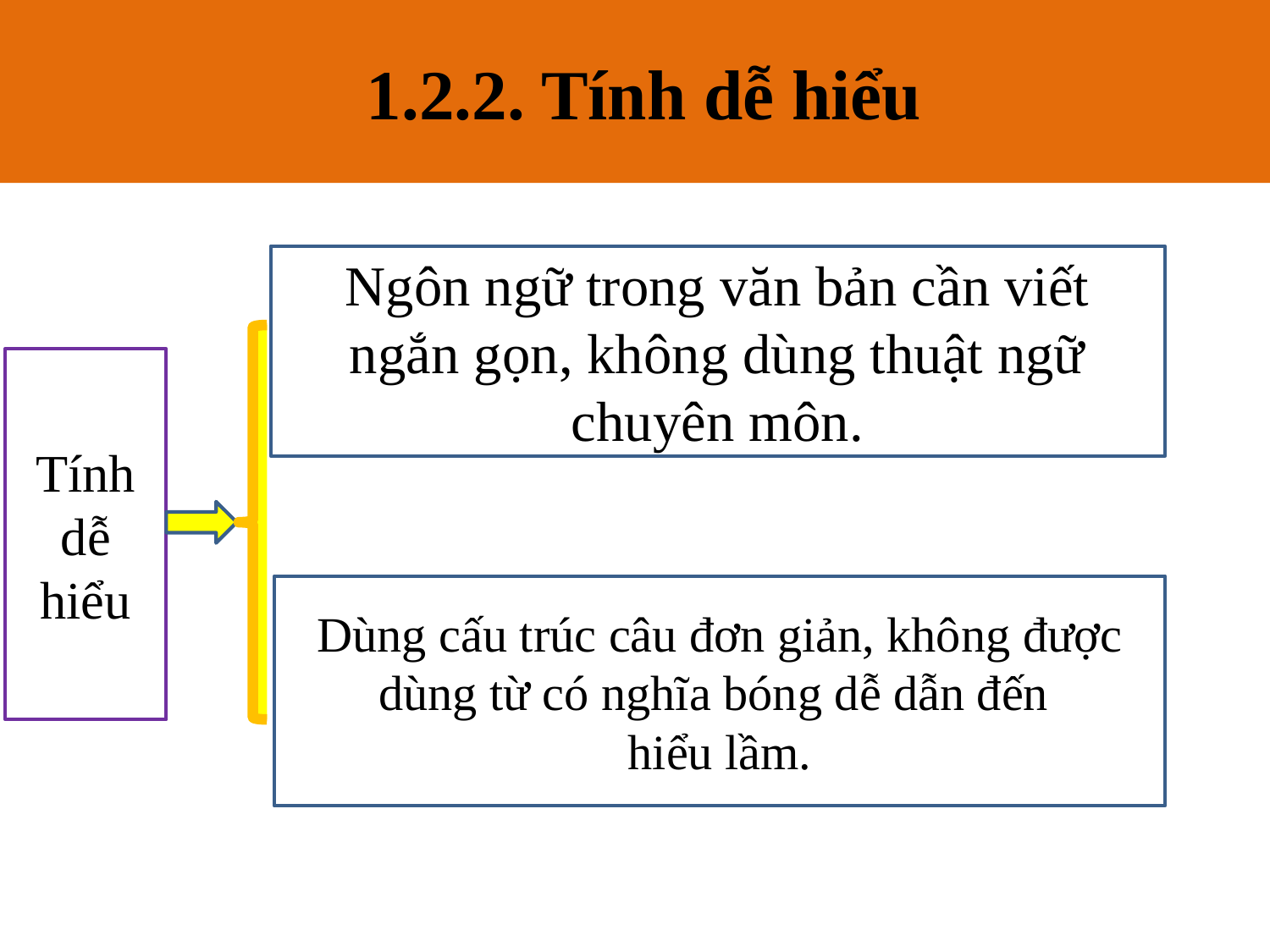

1.2.2. Tính dễ hiểu
# 1.2.2. Tính dễ hiểu
Ngôn ngữ trong văn bản cần viết ngắn gọn, không dùng thuật ngữ chuyên môn.

Tính dễ hiểu

Dùng cấu trúc câu đơn giản, không được dùng từ có nghĩa bóng dễ dẫn đến
hiểu lầm.